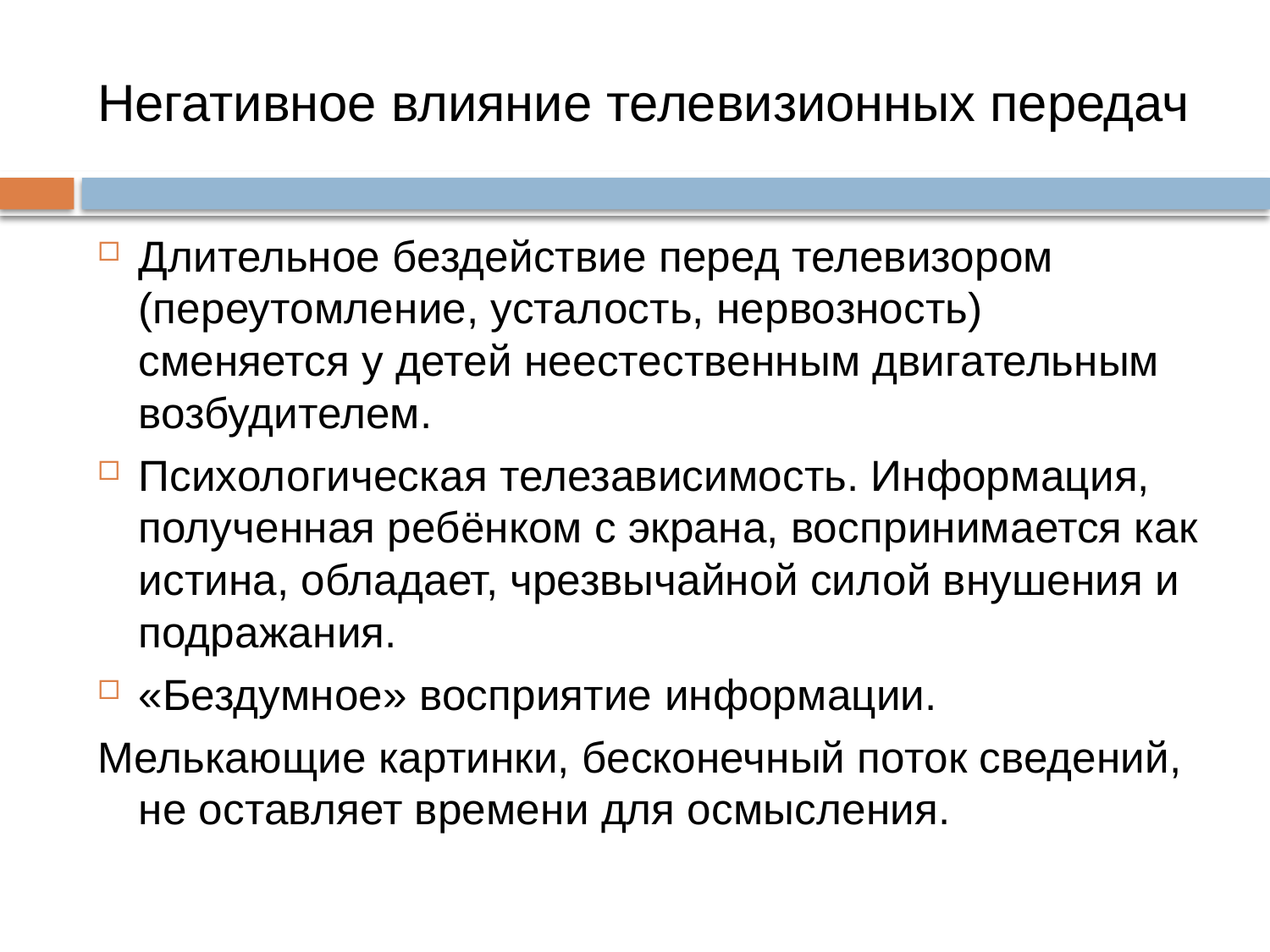

# Негативное влияние телевизионных передач
Длительное бездействие перед телевизором (переутомление, усталость, нервозность) сменяется у детей неестественным двигательным возбудителем.
Психологическая телезависимость. Информация, полученная ребёнком с экрана, воспринимается как истина, обладает, чрезвычайной силой внушения и подражания.
«Бездумное» восприятие информации.
Мелькающие картинки, бесконечный поток сведений, не оставляет времени для осмысления.